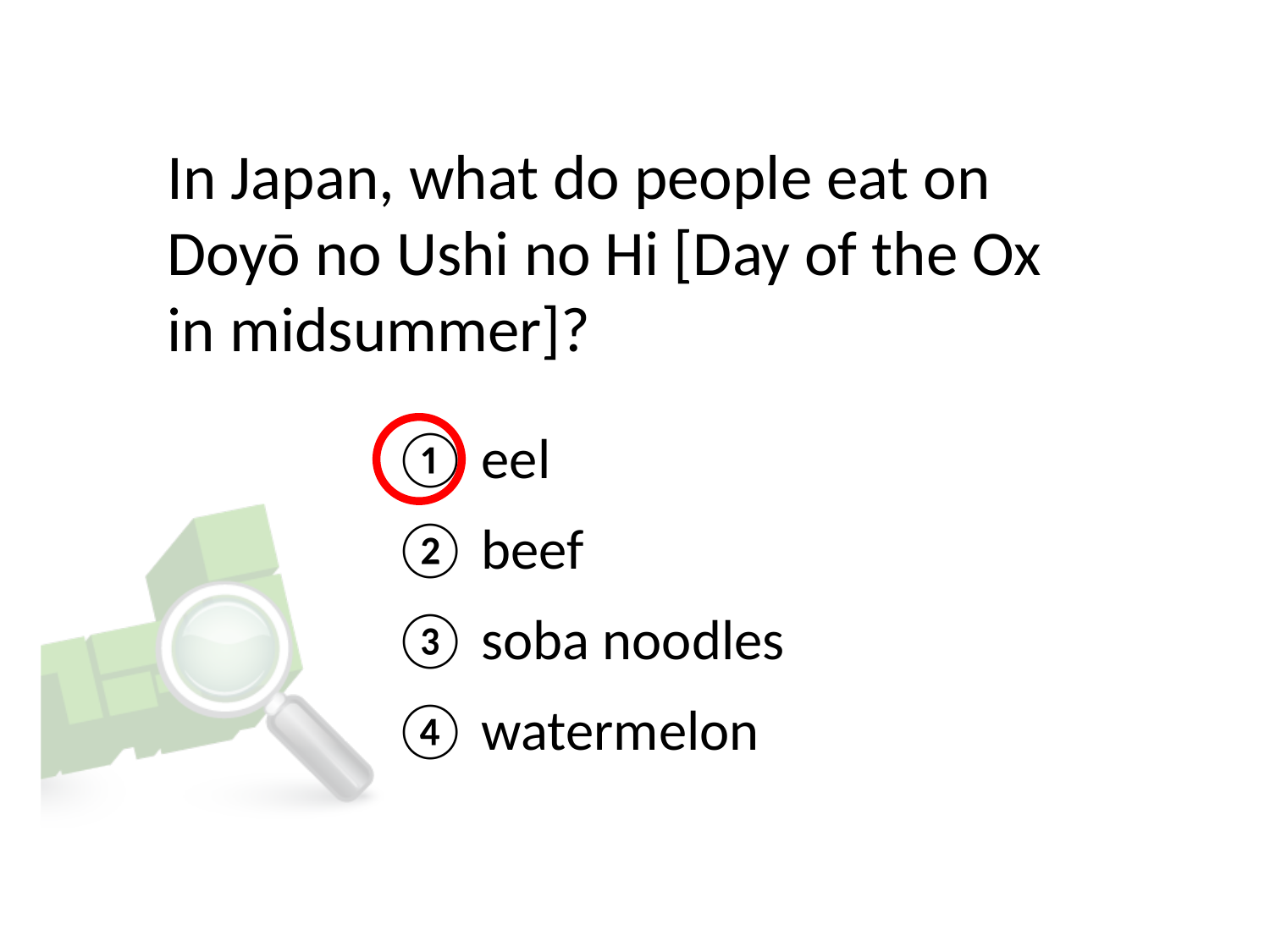

# In Japan, what do people eat on Doyō no Ushi no Hi [Day of the Ox in midsummer]?
① eel
② beef
③ soba noodles
④ watermelon